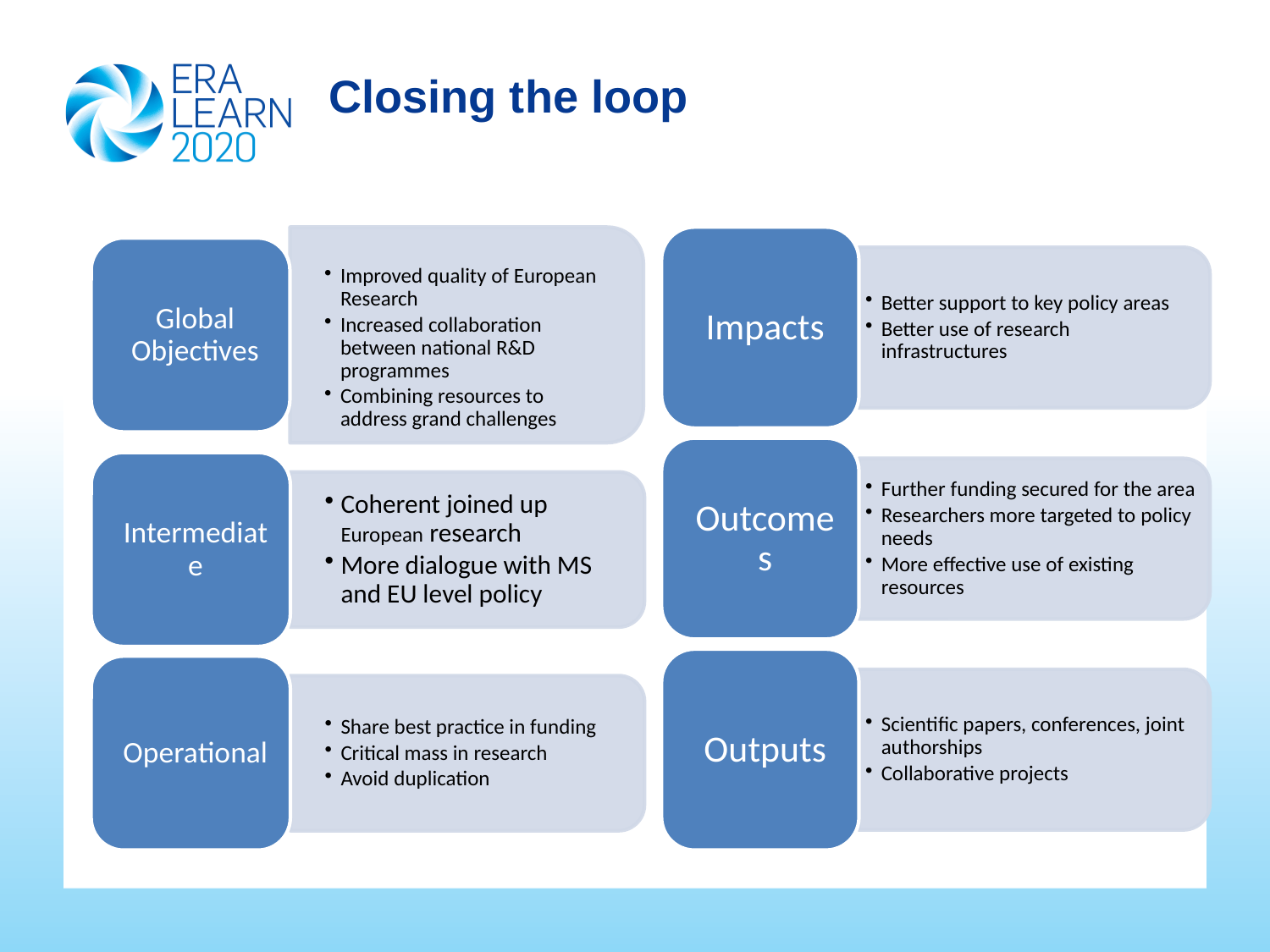

# Closing the loop

Improved quality of European Research
Increased collaboration between national R&D programmes
Combining resources to address grand challenges
Global Objectives
Coherent joined up European research
More dialogue with MS and EU level policy
Intermediate
Share best practice in funding
Critical mass in research
Avoid duplication
Operational
Better support to key policy areas
Better use of research infrastructures
Impacts
Further funding secured for the area
Researchers more targeted to policy needs
More effective use of existing resources
Outcomes
Scientific papers, conferences, joint authorships
Collaborative projects
Outputs